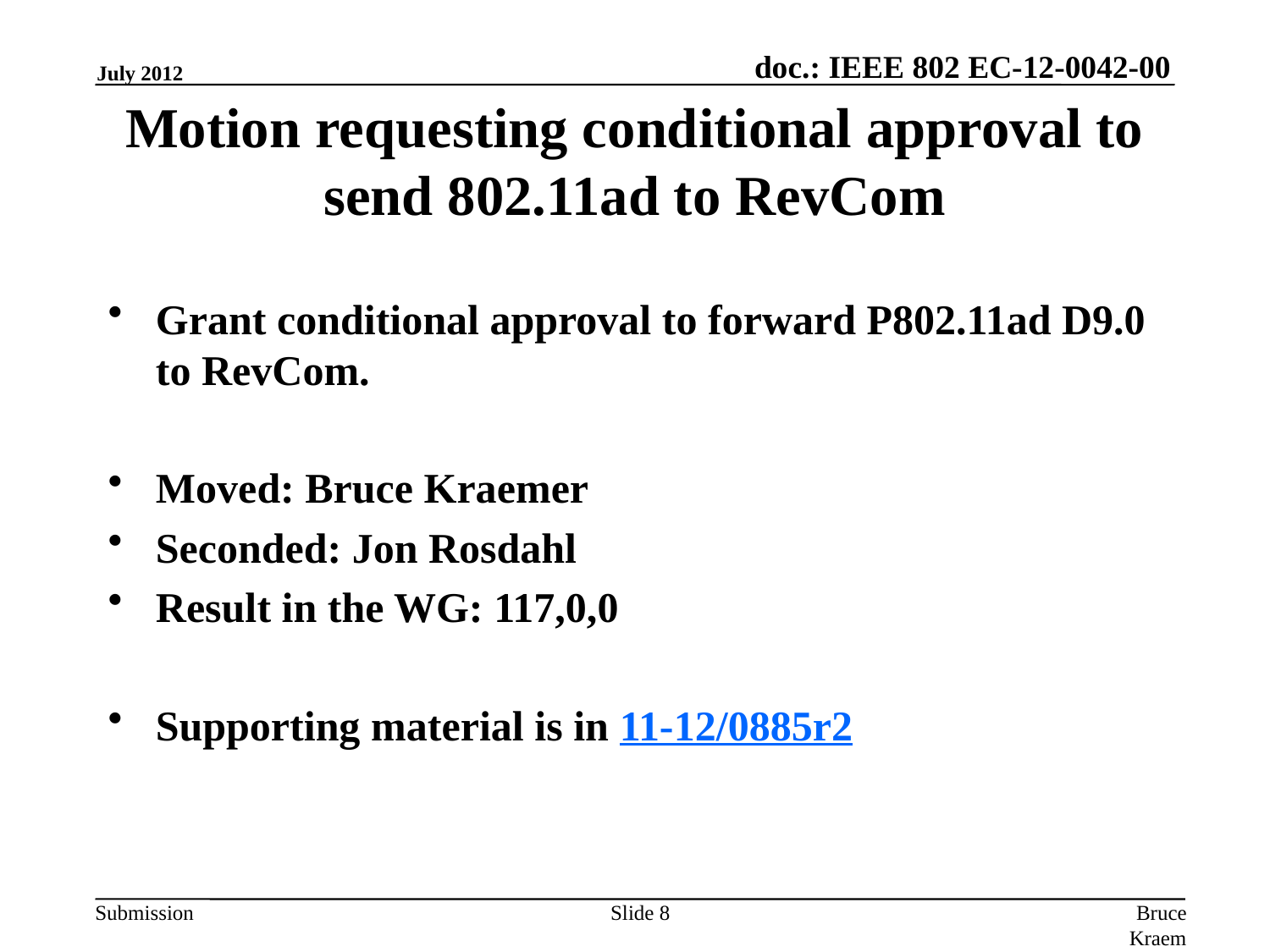

July 2012
# Motion requesting conditional approval to send 802.11ad to RevCom
Grant conditional approval to forward P802.11ad D9.0 to RevCom.

Moved: Bruce Kraemer
Seconded: Jon Rosdahl
Result in the WG: 117,0,0

Supporting material is in 11-12/0885r2
Slide 8
Bruce Kraemer,  Marvell